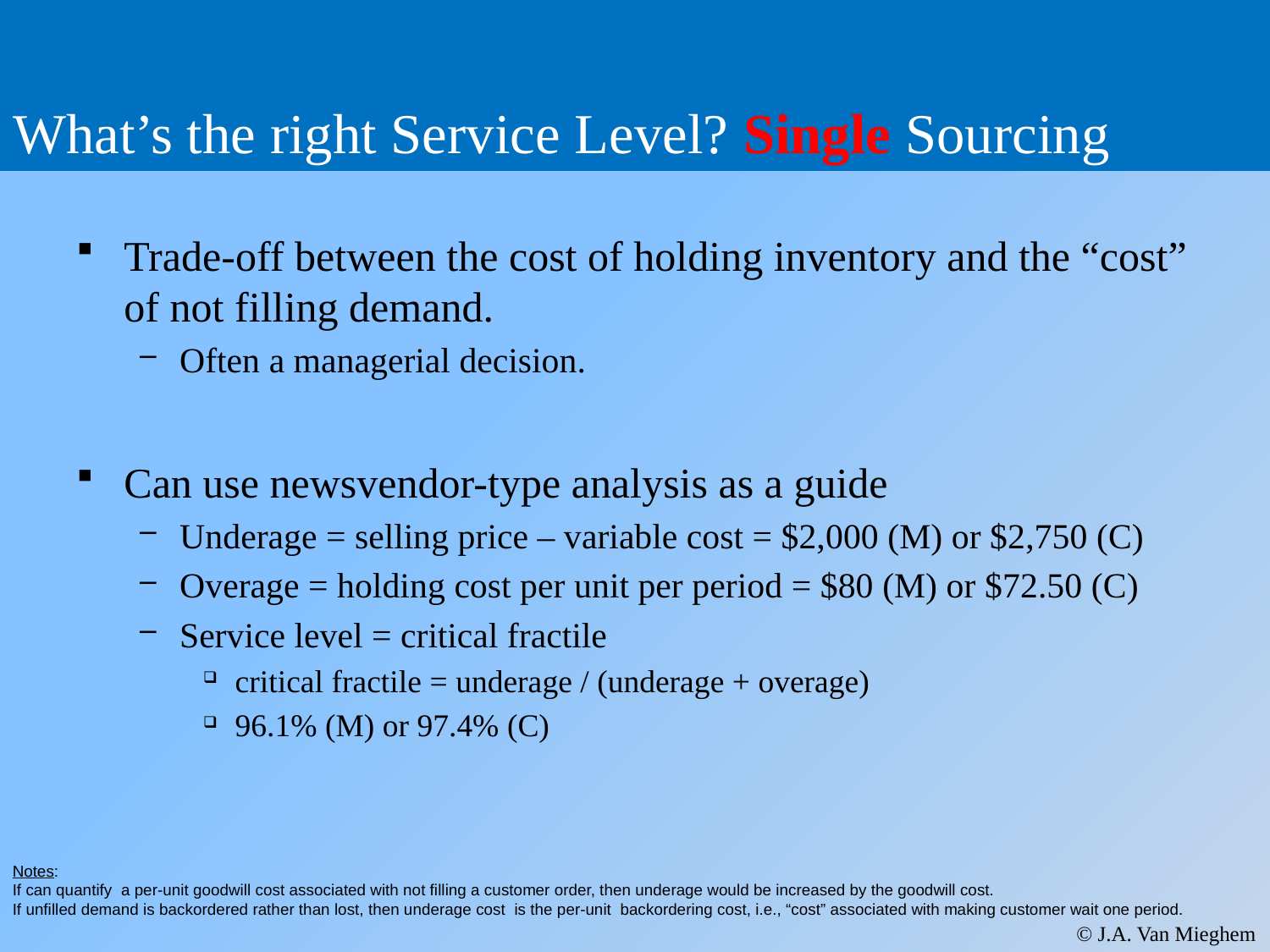

# What’s the right Service Level? Single Sourcing
Trade-off between the cost of holding inventory and the “cost” of not filling demand.
Often a managerial decision.

Can use newsvendor-type analysis as a guide
Underage = selling price – variable cost = $2,000 (M) or $2,750 (C)
Overage = holding cost per unit per period = $80 (M) or $72.50 (C)
Service level = critical fractile
critical fractile = underage / (underage + overage)
96.1% (M) or 97.4% (C)

Notes:
If can quantify  a per-unit goodwill cost associated with not filling a customer order, then underage would be increased by the goodwill cost.
If unfilled demand is backordered rather than lost, then underage cost  is the per-unit  backordering cost, i.e., “cost” associated with making customer wait one period.